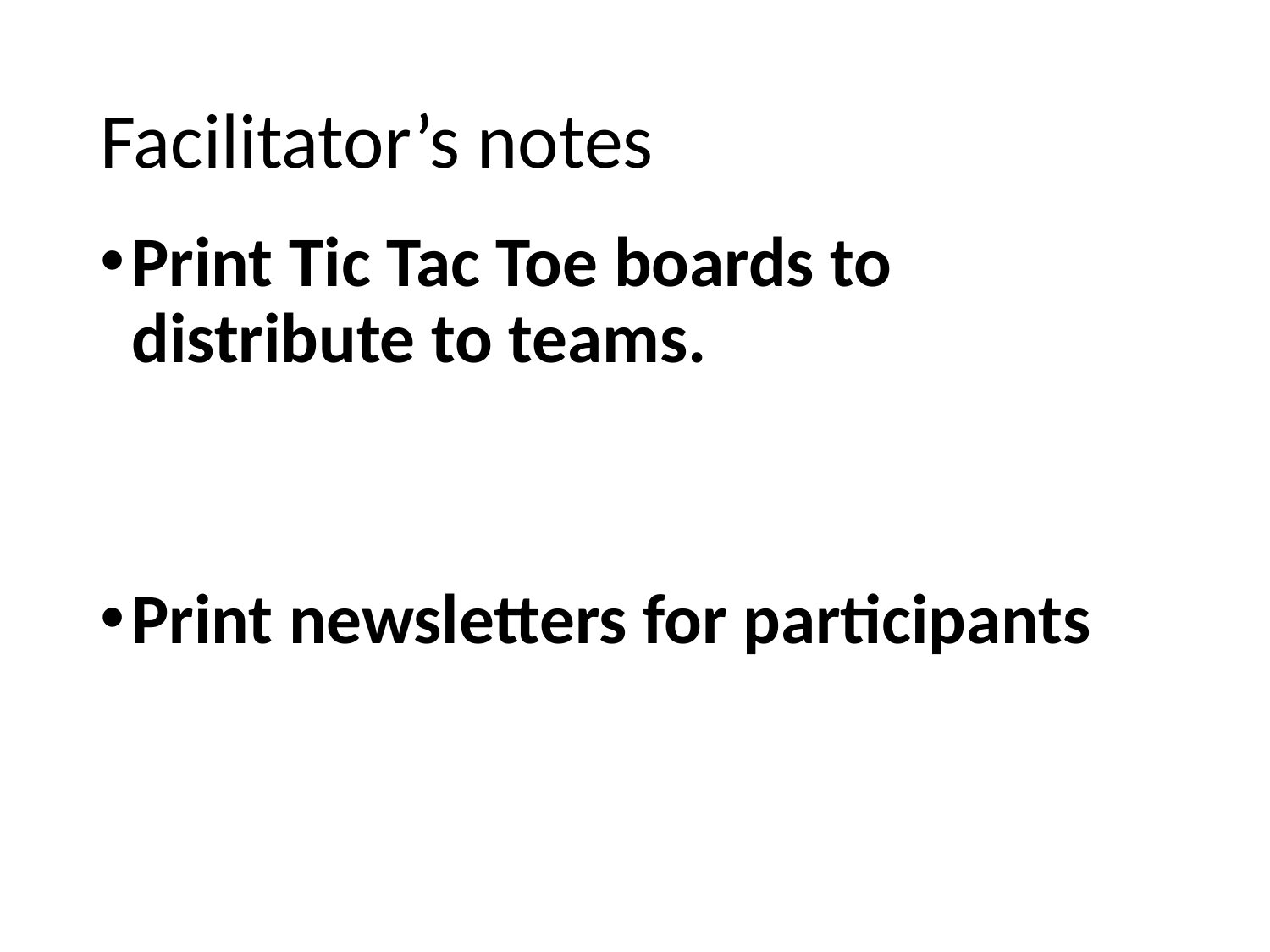

# Facilitator’s notes
Print Tic Tac Toe boards to distribute to teams.

Print newsletters for participants